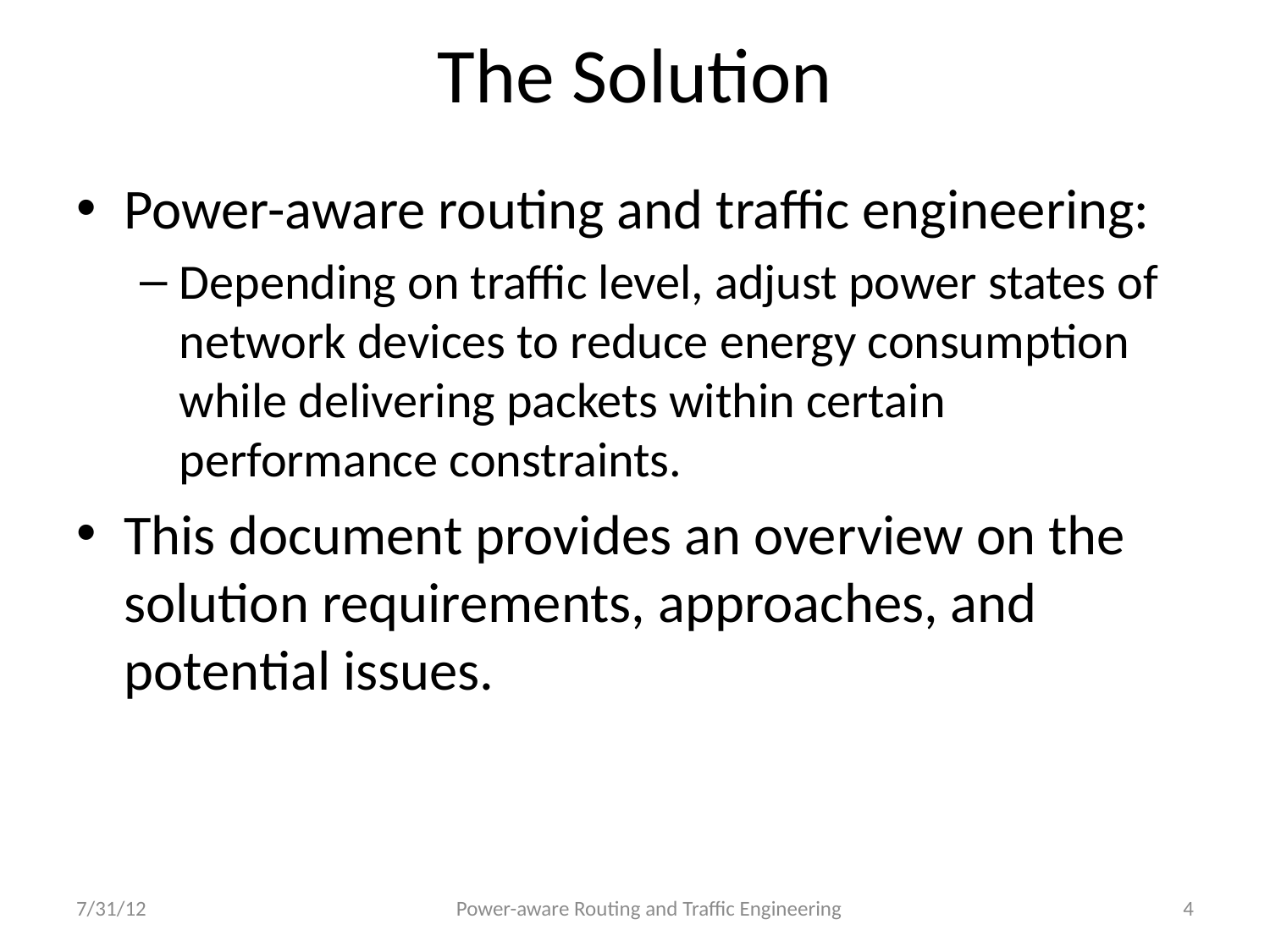

# The Solution
Power-aware routing and traffic engineering:
Depending on traffic level, adjust power states of network devices to reduce energy consumption while delivering packets within certain performance constraints.
This document provides an overview on the solution requirements, approaches, and potential issues.
7/31/12
Power-aware Routing and Traffic Engineering
4